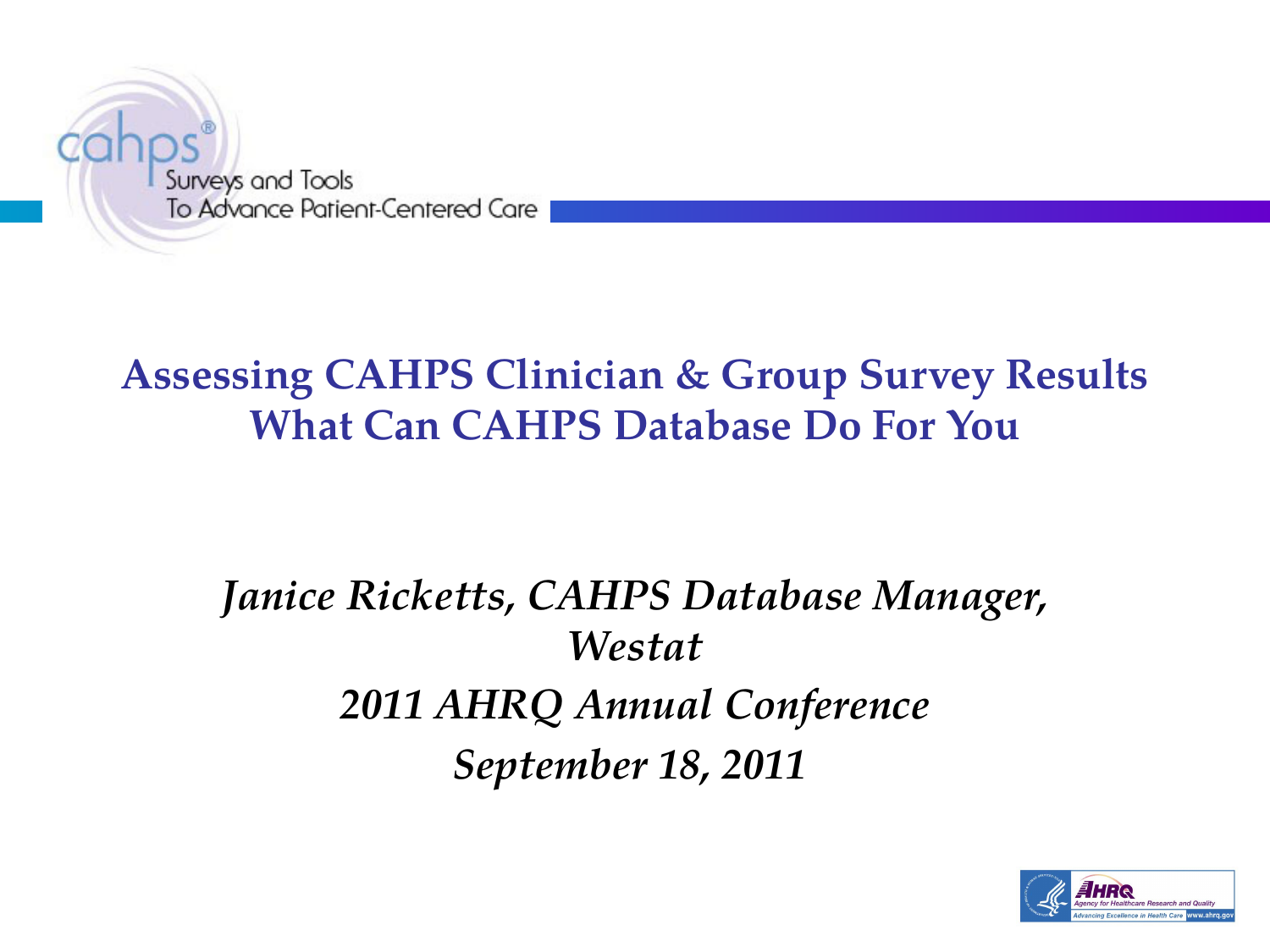

# Assessing CAHPS Clinician & Group Survey Results What Can CAHPS Database Do For You
Janice Ricketts, CAHPS Database Manager, Westat
2011 AHRQ Annual Conference
September 18, 2011